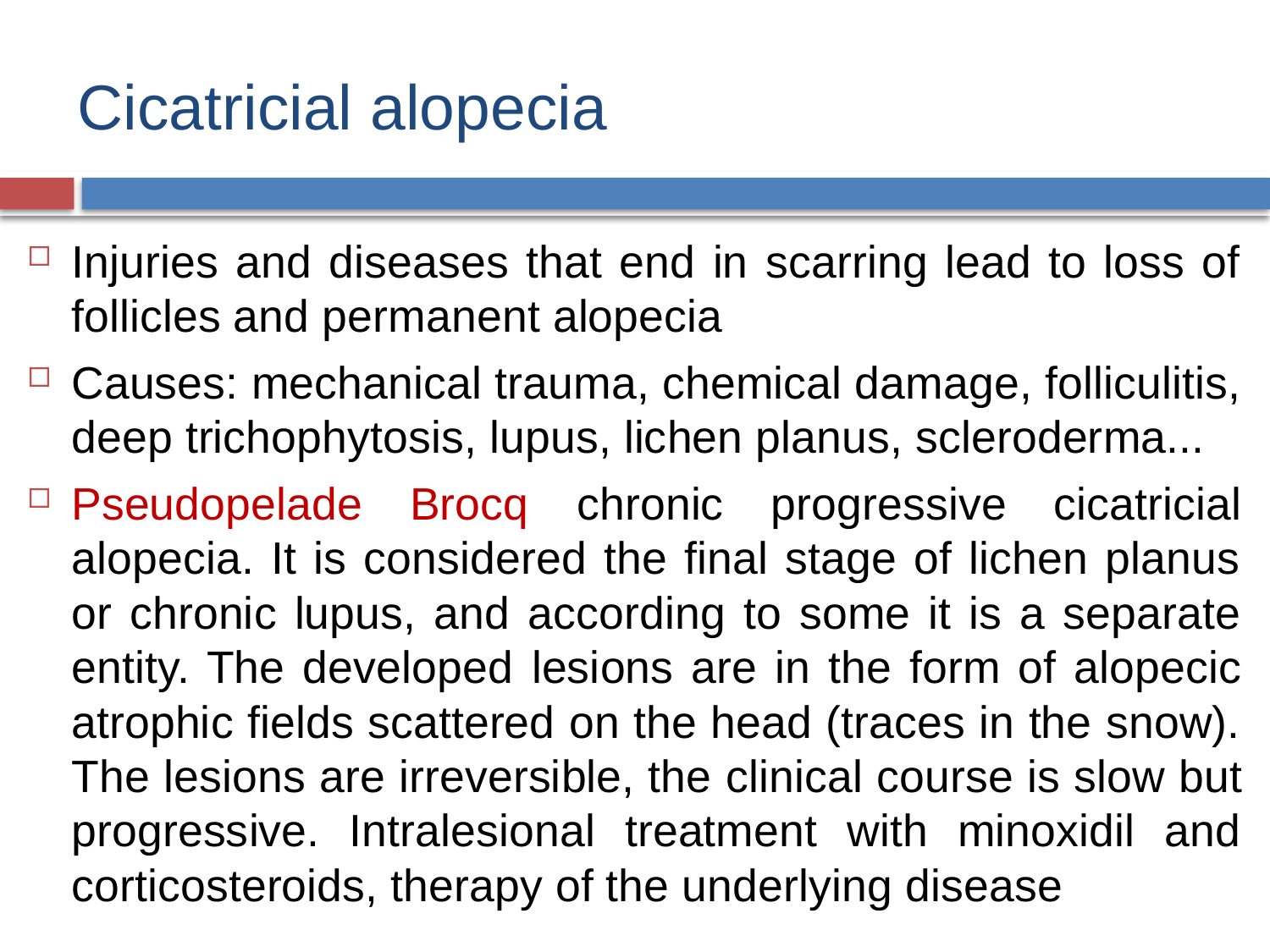

# Cicatricial alopecia
Injuries and diseases that end in scarring lead to loss of follicles and permanent alopecia
Causes: mechanical trauma, chemical damage, folliculitis, deep trichophytosis, lupus, lichen planus, scleroderma...
Pseudopelade Brocq chronic progressive cicatricial alopecia. It is considered the final stage of lichen planus or chronic lupus, and according to some it is a separate entity. The developed lesions are in the form of alopecic atrophic fields scattered on the head (traces in the snow). The lesions are irreversible, the clinical course is slow but progressive. Intralesional treatment with minoxidil and corticosteroids, therapy of the underlying disease